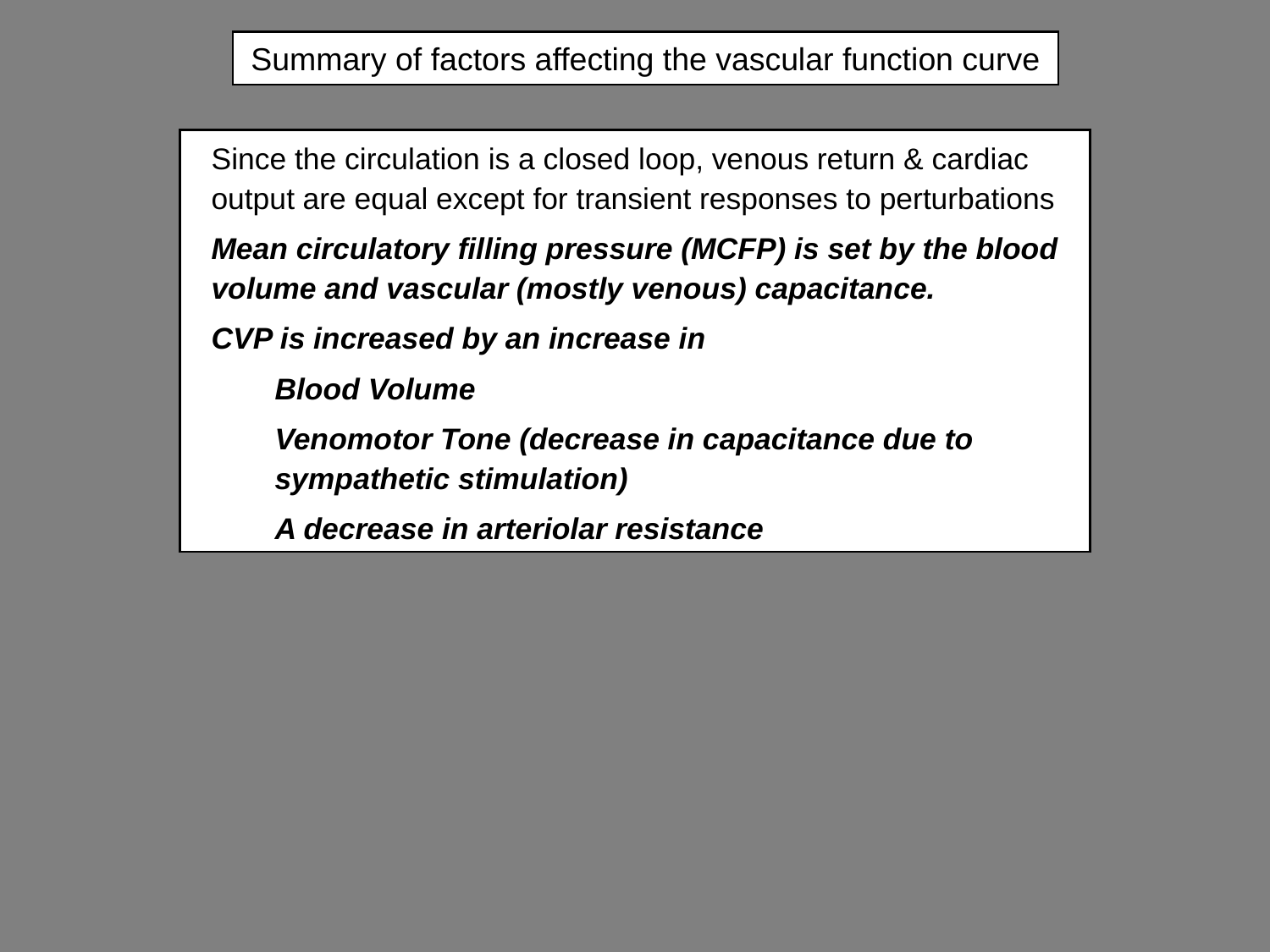

# Summary of factors affecting the vascular function curve
Since the circulation is a closed loop, venous return & cardiac output are equal except for transient responses to perturbations
Mean circulatory filling pressure (MCFP) is set by the blood volume and vascular (mostly venous) capacitance.
CVP is increased by an increase in
Blood Volume
Venomotor Tone (decrease in capacitance due to sympathetic stimulation)
A decrease in arteriolar resistance